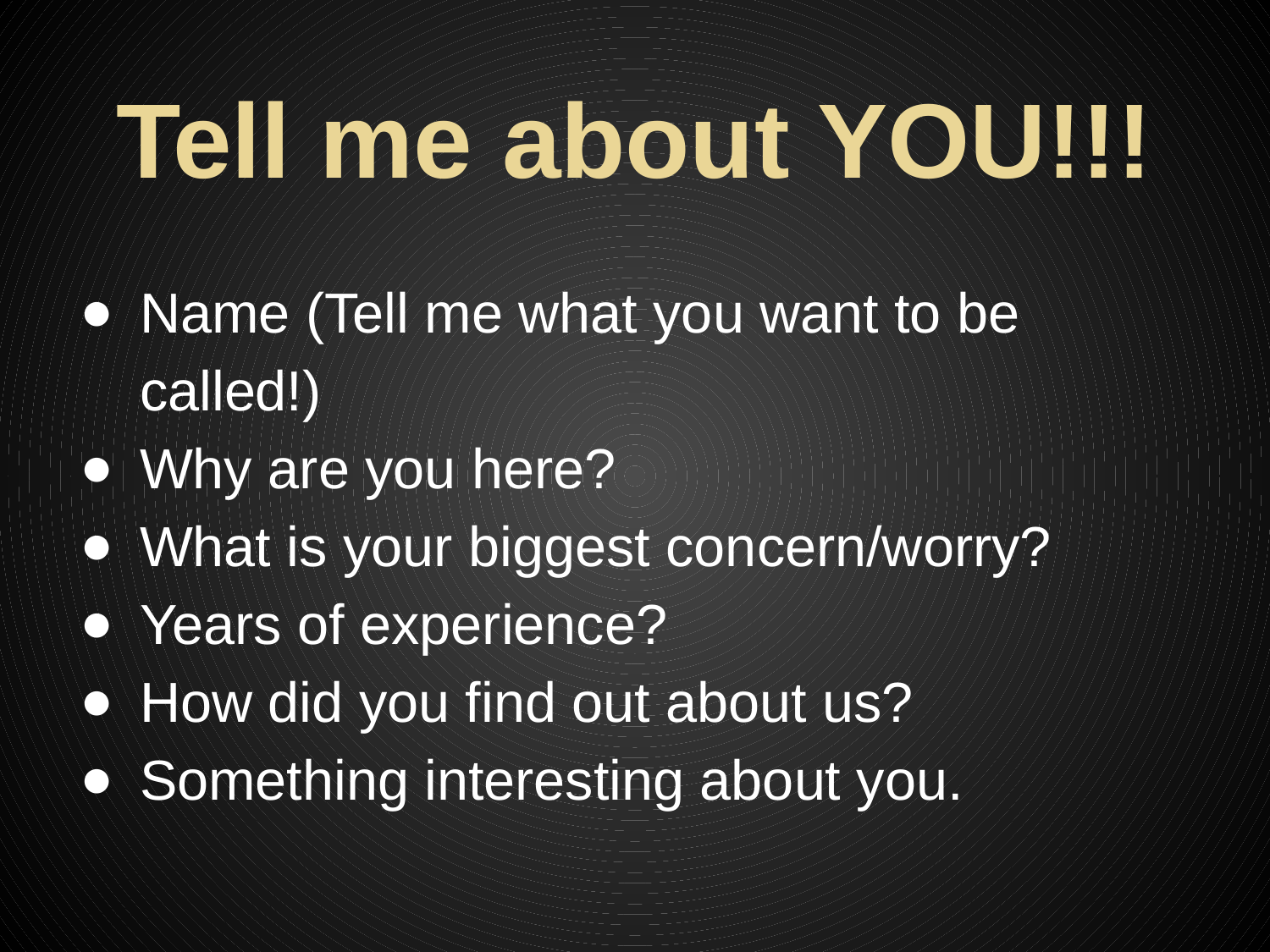

# Tell me about YOU!!!
Name (Tell me what you want to be called!)
Why are you here?
What is your biggest concern/worry?
Years of experience?
How did you find out about us?
Something interesting about you.